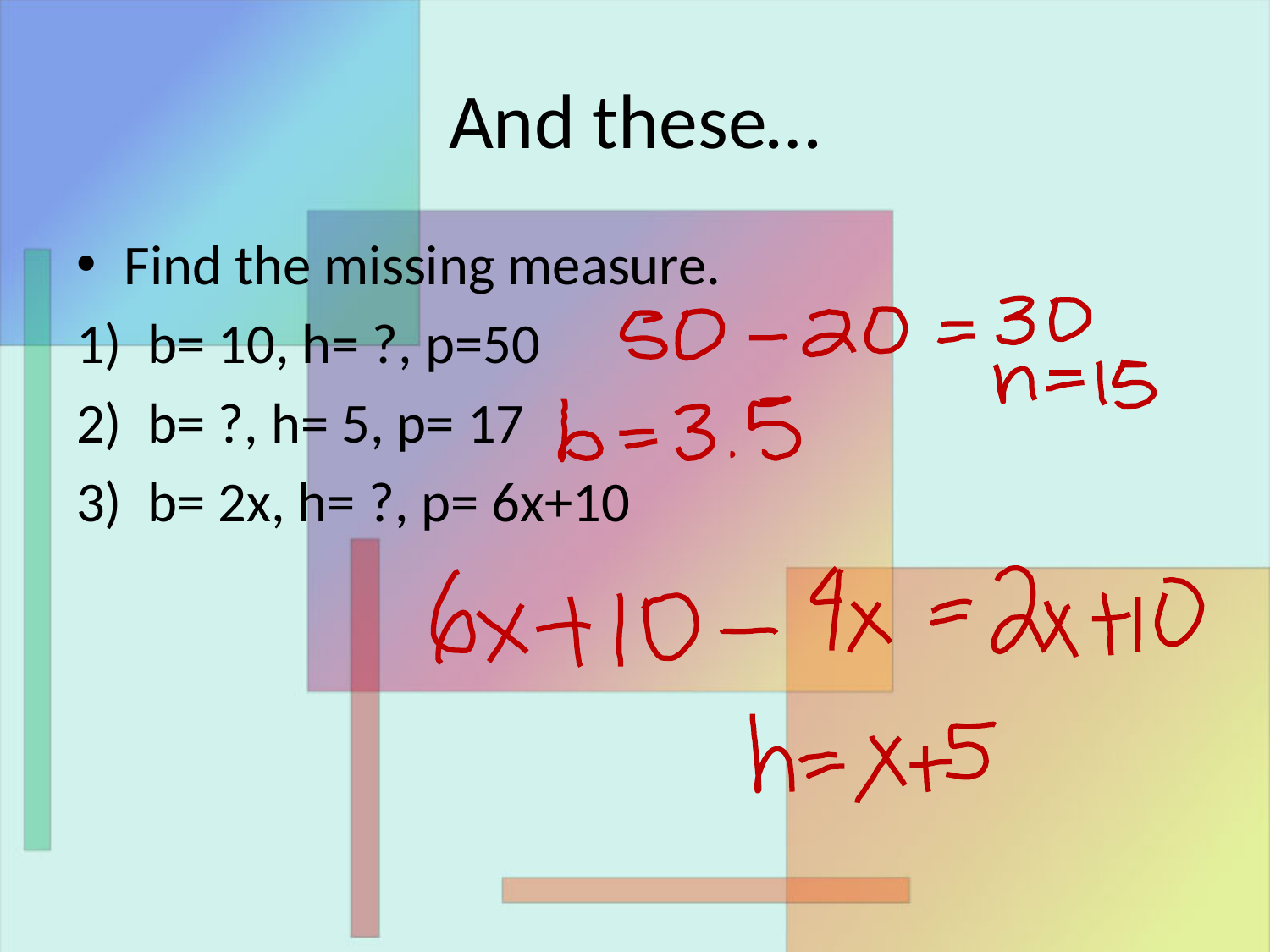

# And these…
Find the missing measure.
b= 10, h= ?, p=50
b= ?, h= 5, p= 17
b= 2x, h= ?, p= 6x+10